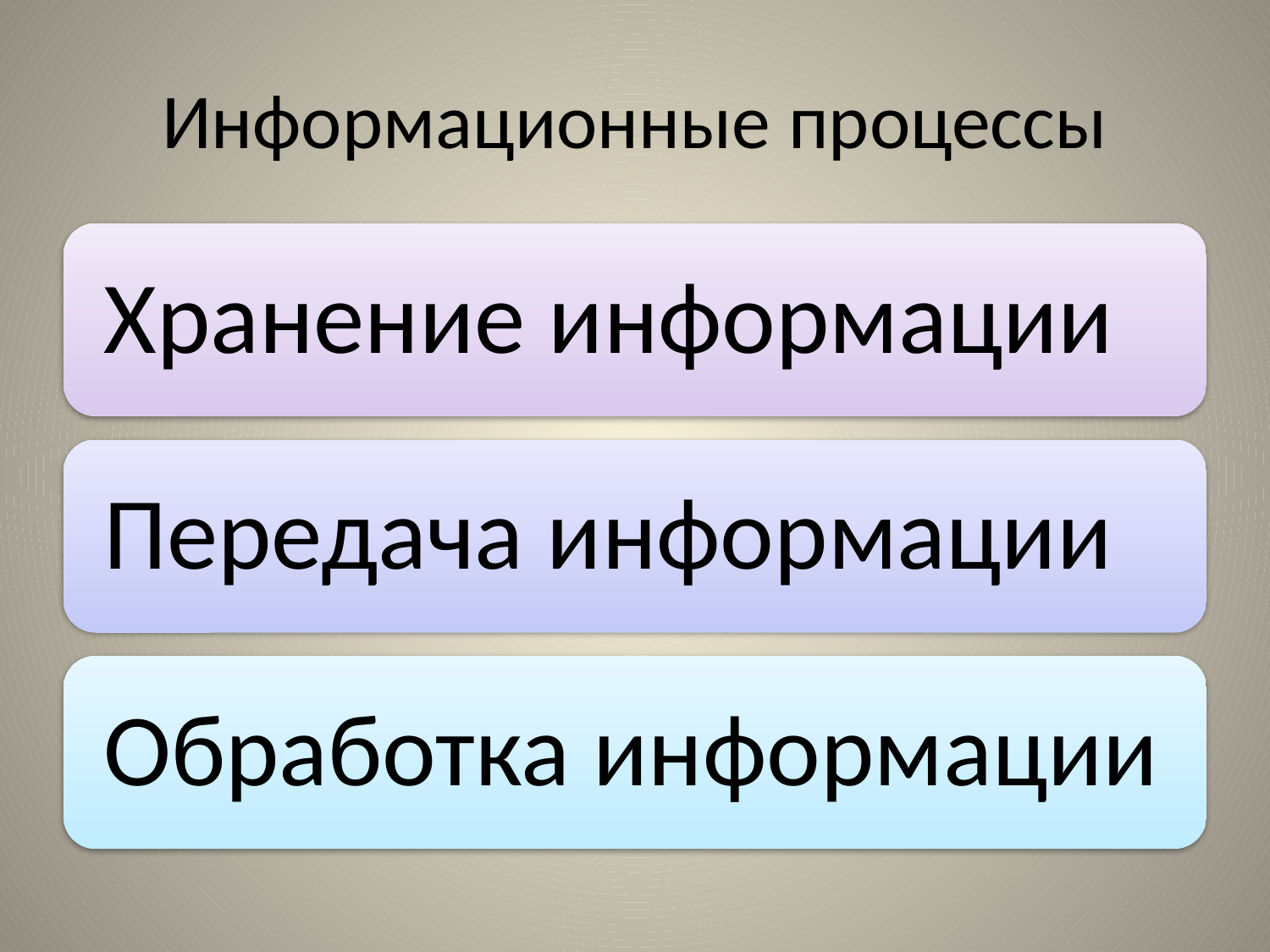

# Информационные процессы
Хранение информации
Передача информации
Обработка информации